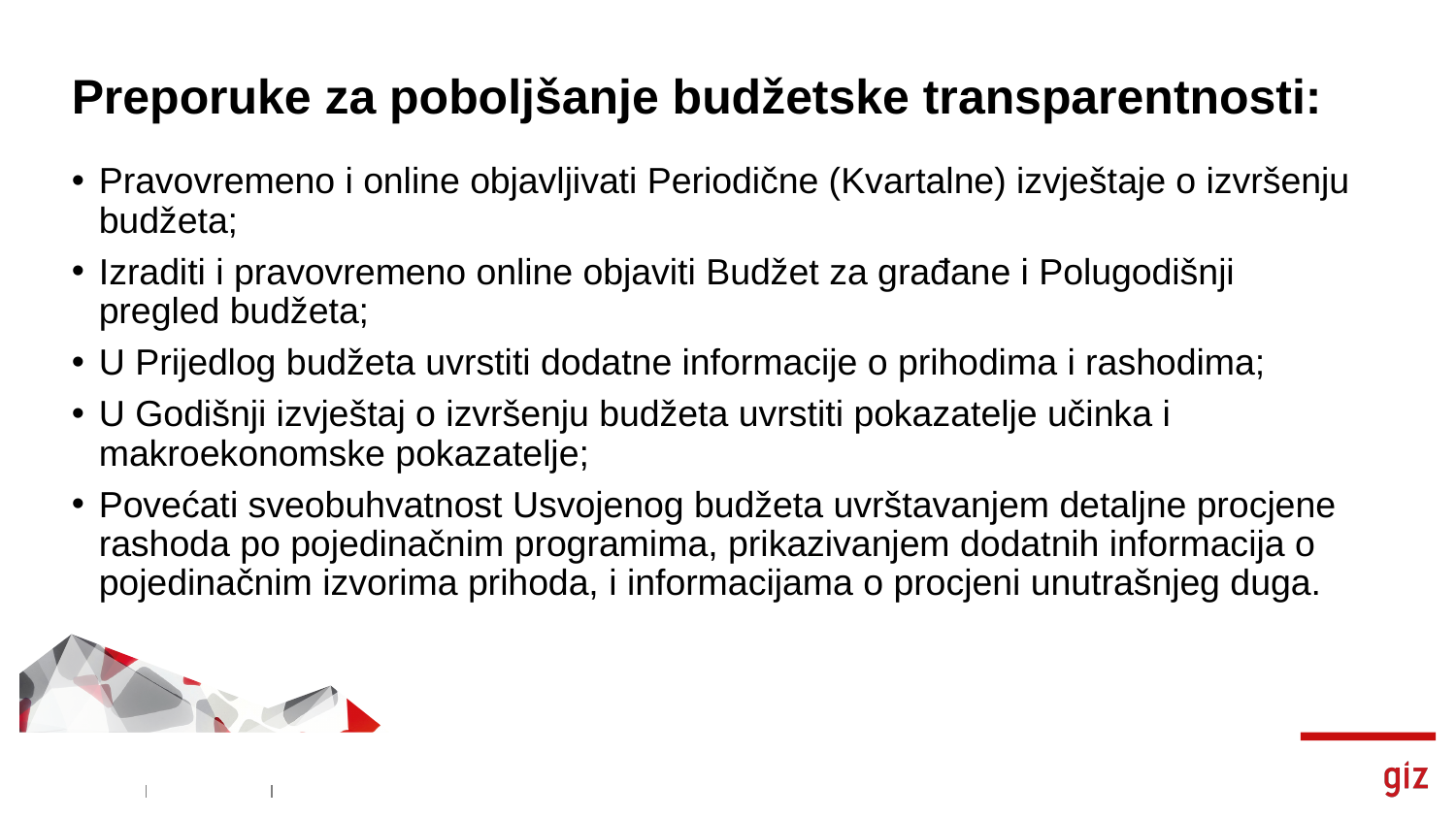

# Preporuke za poboljšanje budžetske transparentnosti:
Pravovremeno i online objavljivati Periodične (Kvartalne) izvještaje o izvršenju budžeta;
Izraditi i pravovremeno online objaviti Budžet za građane i Polugodišnji pregled budžeta;
U Prijedlog budžeta uvrstiti dodatne informacije o prihodima i rashodima;
U Godišnji izvještaj o izvršenju budžeta uvrstiti pokazatelje učinka i makroekonomske pokazatelje;
Povećati sveobuhvatnost Usvojenog budžeta uvrštavanjem detaljne procjene rashoda po pojedinačnim programima, prikazivanjem dodatnih informacija o pojedinačnim izvorima prihoda, i informacijama o procjeni unutrašnjeg duga.